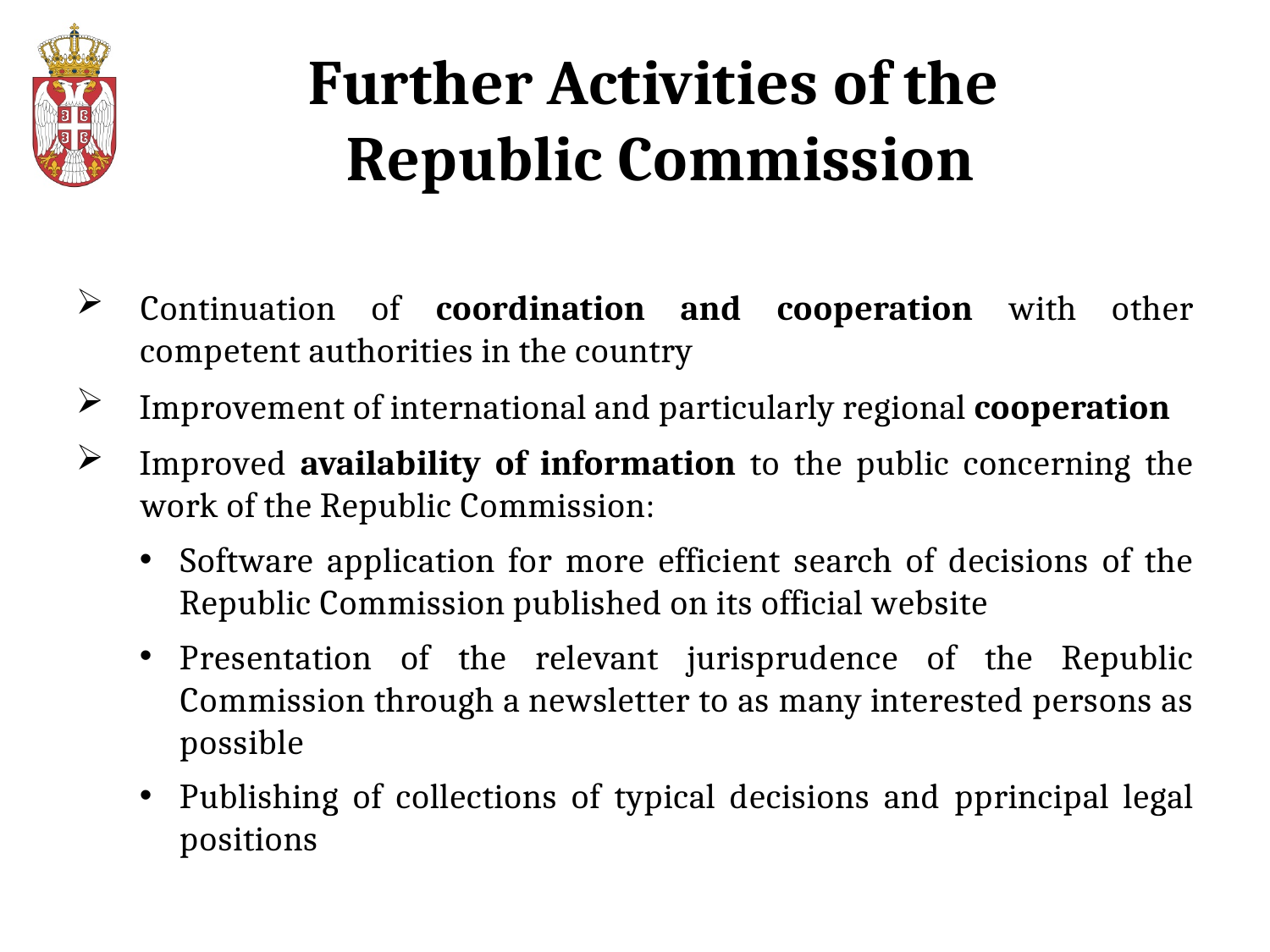

# Further Activities of the Republic Commission

Continuation of coordination and cooperation with other competent authorities in the country
Improvement of international and particularly regional cooperation
Improved availability of information to the public concerning the work of the Republic Commission:
Software application for more efficient search of decisions of the Republic Commission published on its official website
Presentation of the relevant jurisprudence of the Republic Commission through a newsletter to as many interested persons as possible
Publishing of collections of typical decisions and pprincipal legal positions